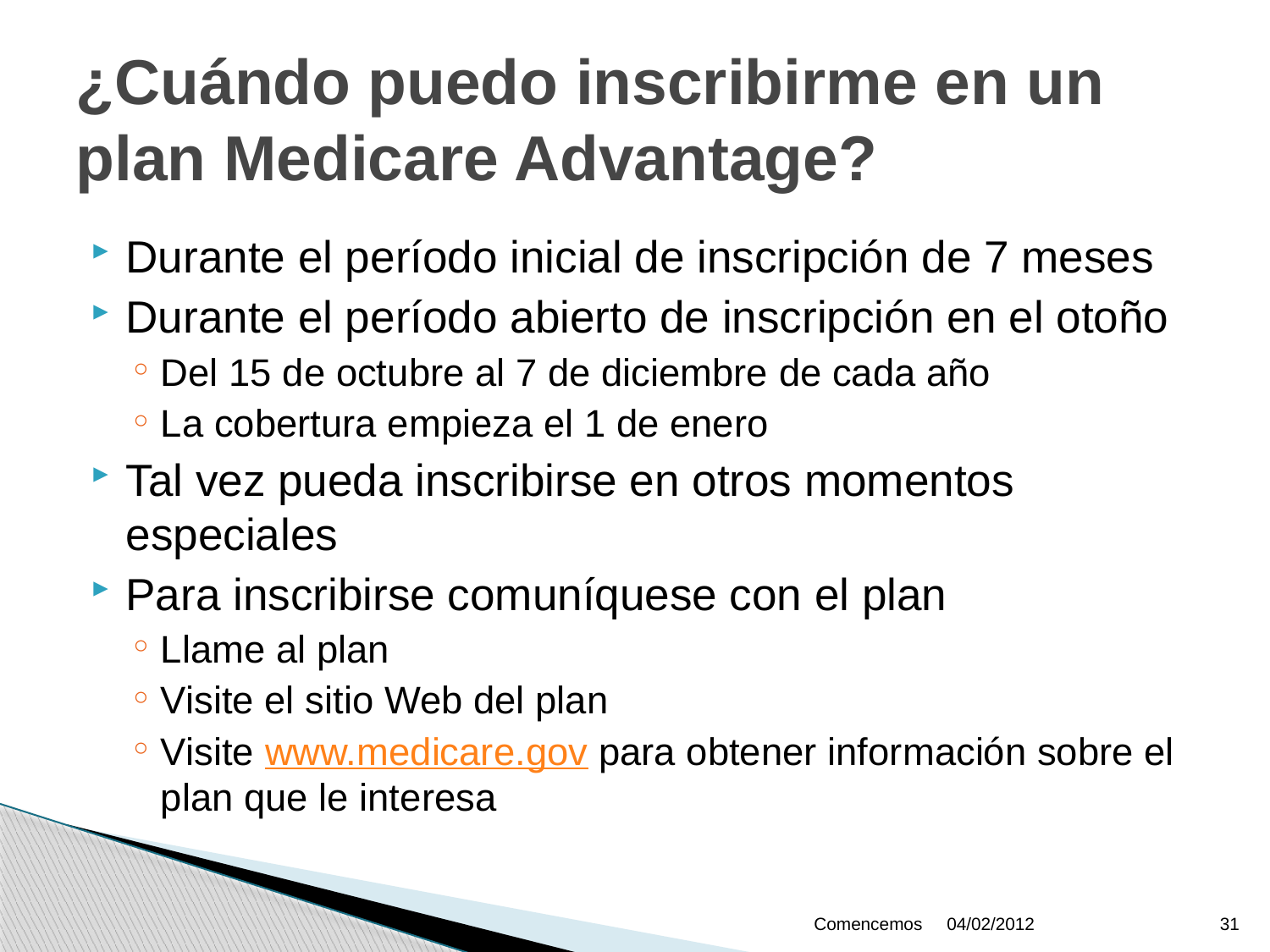

# ¿Cuándo puedo inscribirme en un plan Medicare Advantage?
Durante el período inicial de inscripción de 7 meses
Durante el período abierto de inscripción en el otoño
Del 15 de octubre al 7 de diciembre de cada año
La cobertura empieza el 1 de enero
Tal vez pueda inscribirse en otros momentos especiales
Para inscribirse comuníquese con el plan
Llame al plan
Visite el sitio Web del plan
Visite www.medicare.gov para obtener información sobre el plan que le interesa

Comencemos
04/02/2012
31